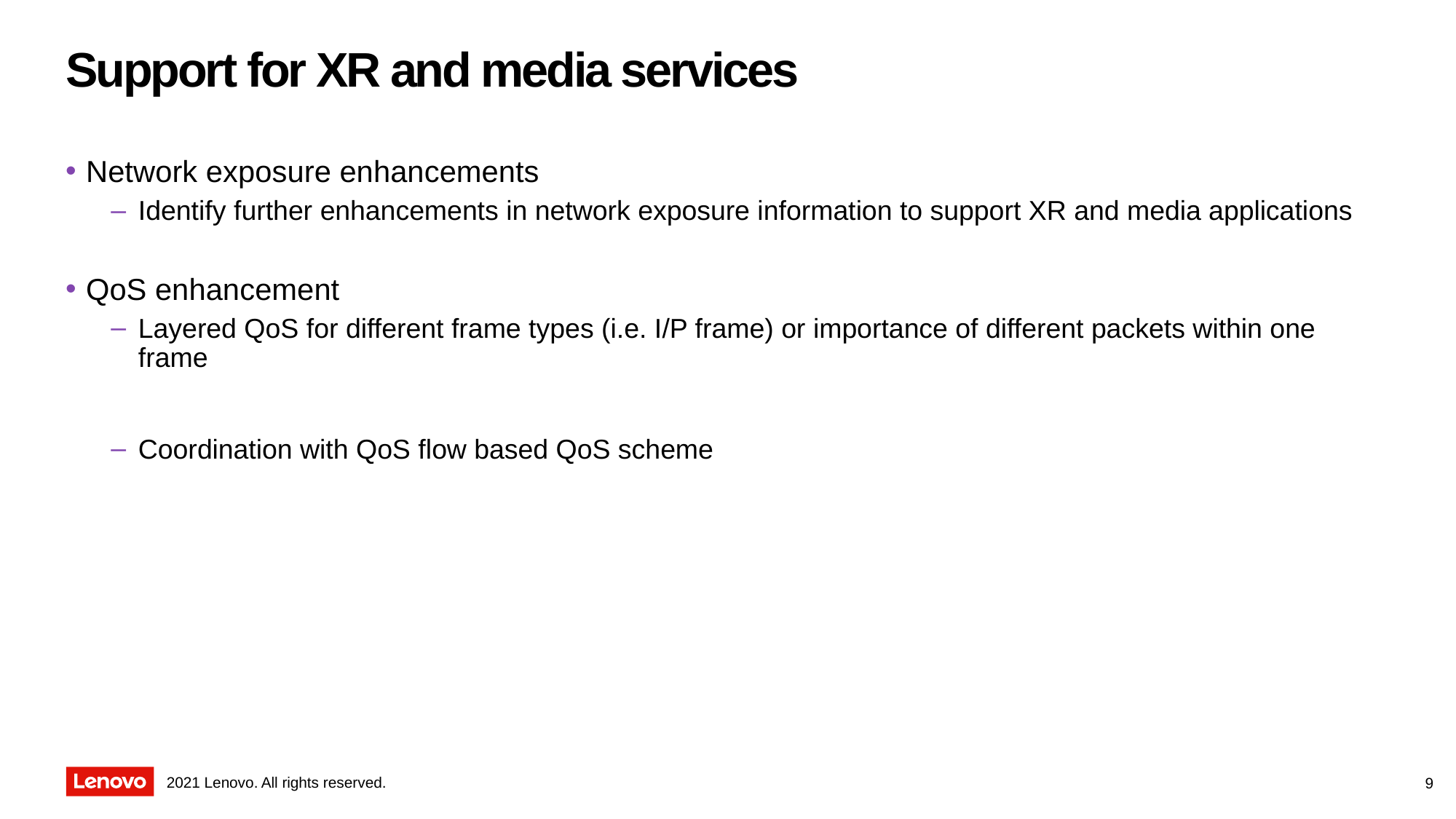

# Support for XR and media services
Network exposure enhancements
Identify further enhancements in network exposure information to support XR and media applications

QoS enhancement
Layered QoS for different frame types (i.e. I/P frame) or importance of different packets within one frame

Coordination with QoS flow based QoS scheme
9